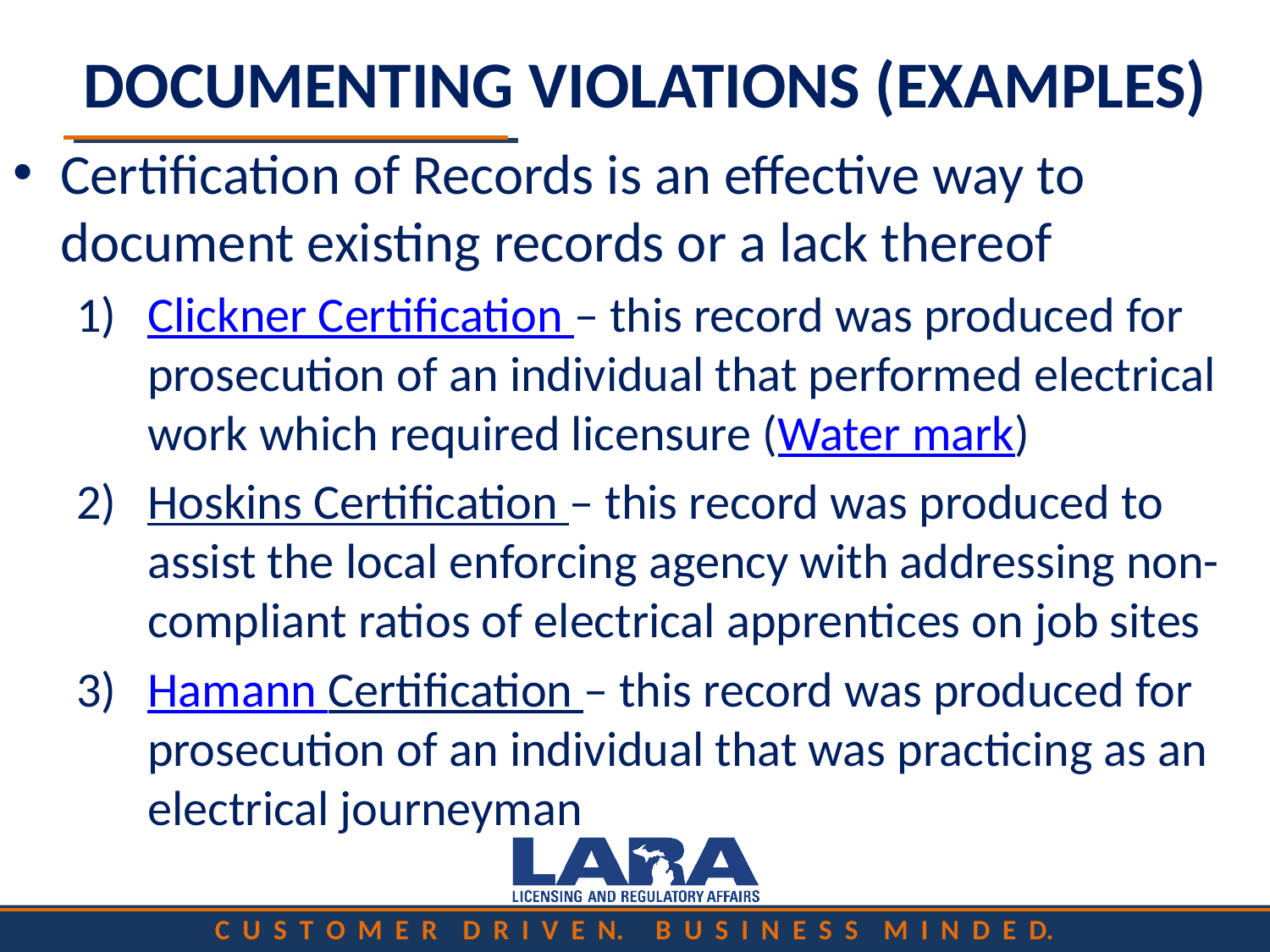

# DOCUMENTING VIOLATIONS (EXAMPLES)
Certification of Records is an effective way to document existing records or a lack thereof
Clickner Certification – this record was produced for prosecution of an individual that performed electrical work which required licensure (Water mark)
Hoskins Certification – this record was produced to assist the local enforcing agency with addressing non-compliant ratios of electrical apprentices on job sites
Hamann Certification – this record was produced for prosecution of an individual that was practicing as an electrical journeyman